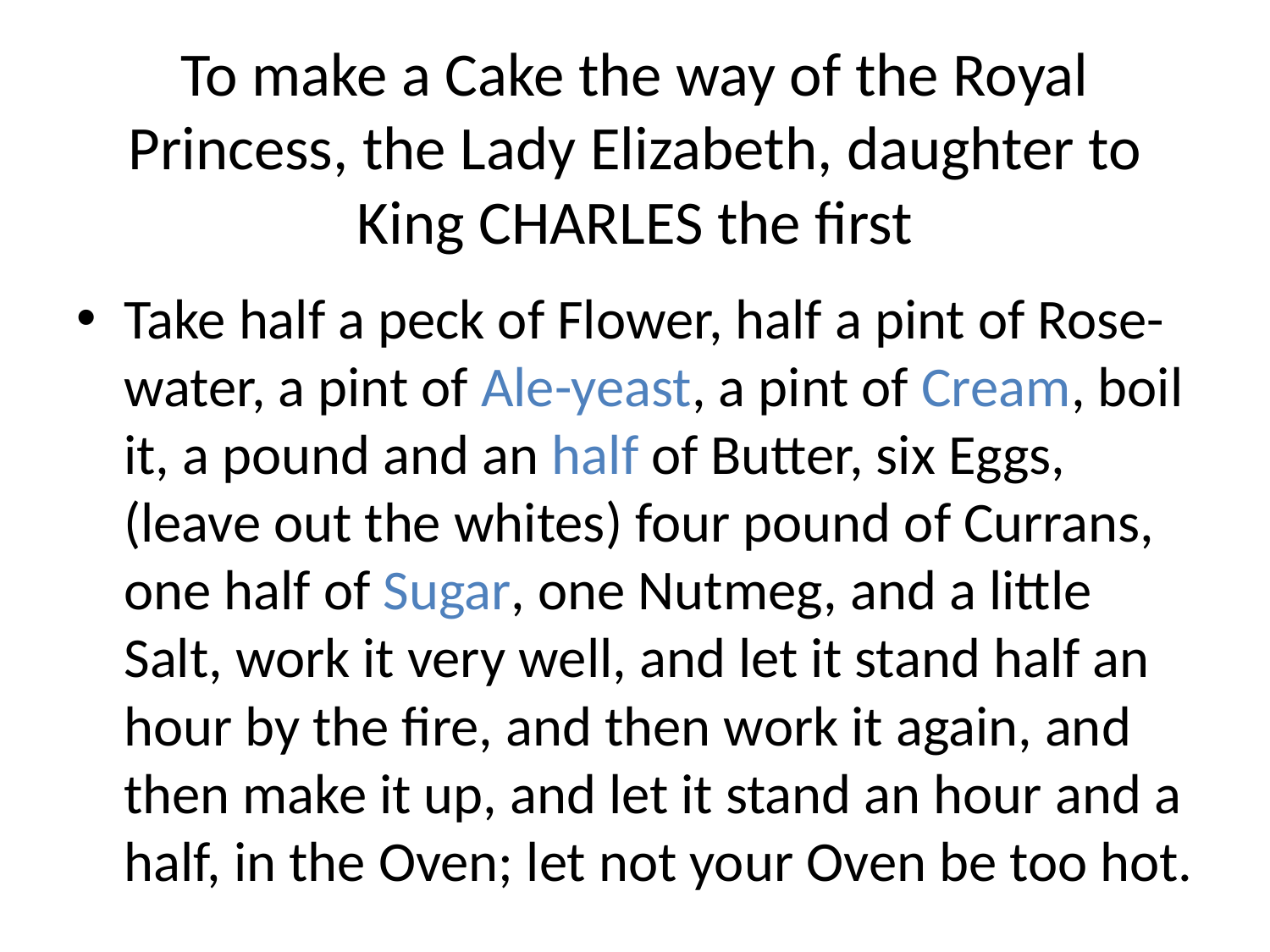

# To make a Cake the way of the Royal Princess, the Lady Elizabeth, daughter to King CHARLES the first
Take half a peck of Flower, half a pint of Rose-water, a pint of Ale-yeast, a pint of Cream, boil it, a pound and an half of Butter, six Eggs, (leave out the whites) four pound of Currans, one half of Sugar, one Nutmeg, and a little Salt, work it very well, and let it stand half an hour by the fire, and then work it again, and then make it up, and let it stand an hour and a half, in the Oven; let not your Oven be too hot.